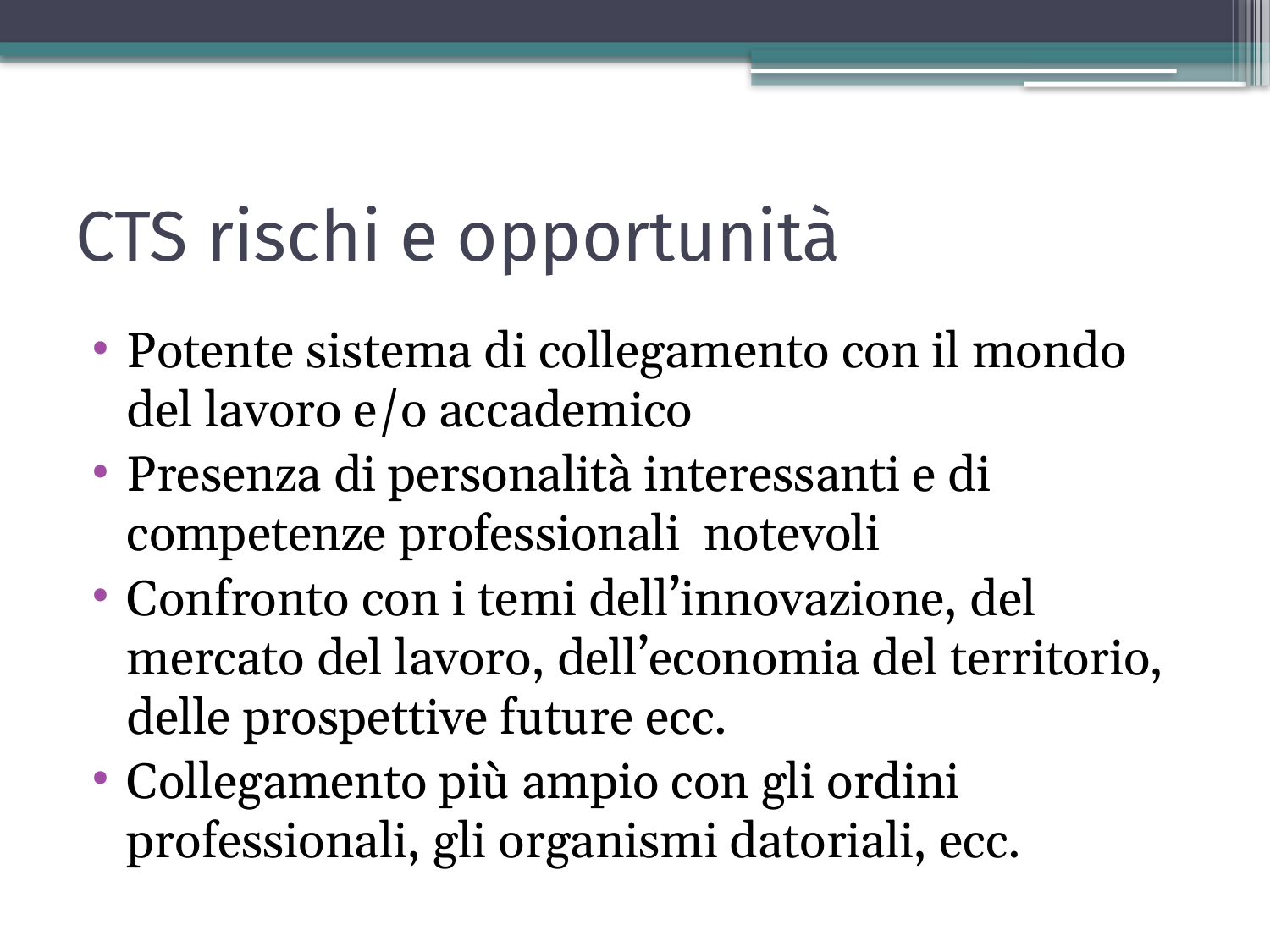

# CTS rischi e opportunità
Potente sistema di collegamento con il mondo del lavoro e/o accademico
Presenza di personalità interessanti e di competenze professionali  notevoli
Confronto con i temi dell’innovazione, del mercato del lavoro, dell’economia del territorio, delle prospettive future ecc.
Collegamento più ampio con gli ordini professionali, gli organismi datoriali, ecc.